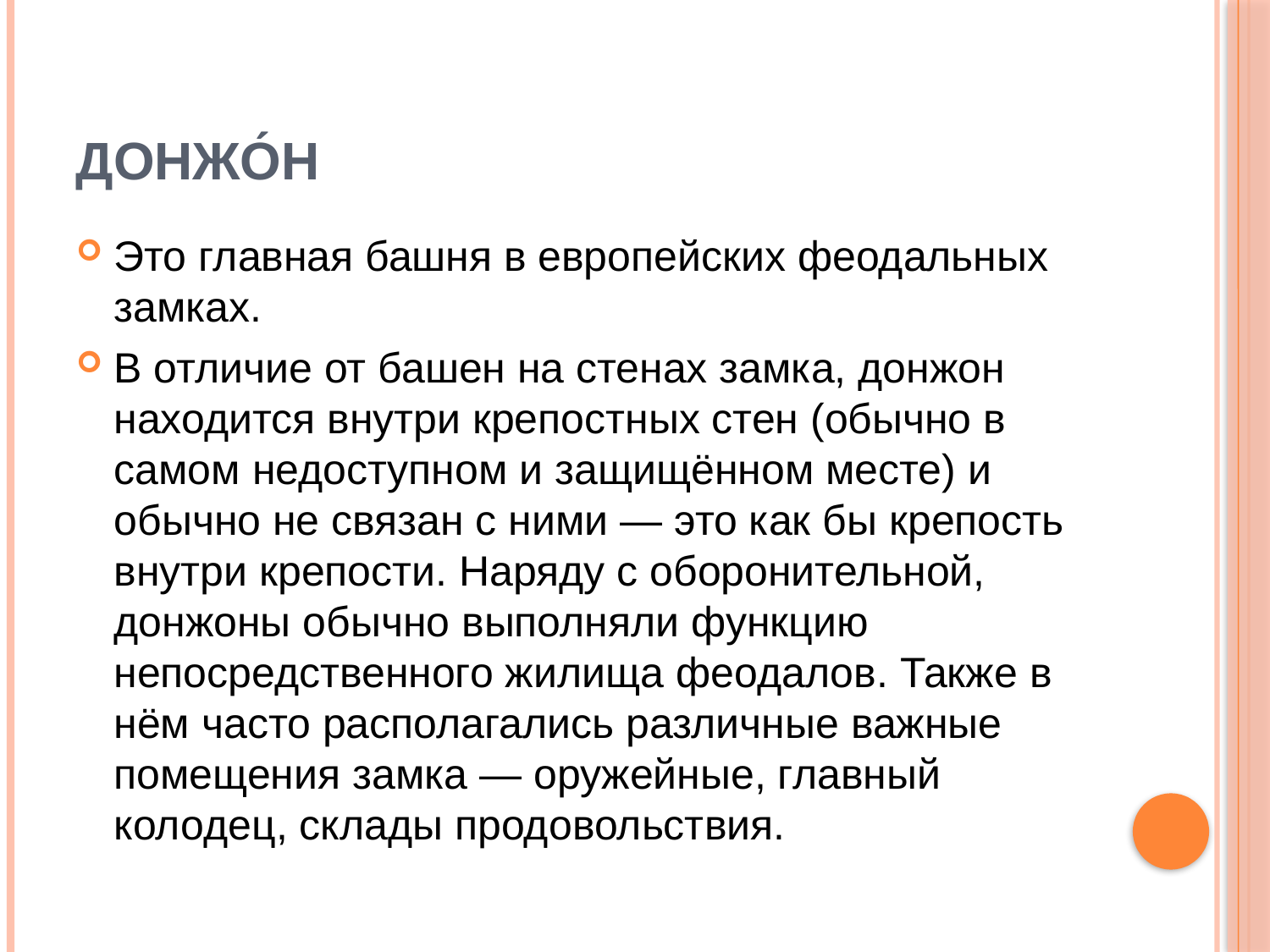

# Донжо́н
Это главная башня в европейских феодальных замках.
В отличие от башен на стенах замка, донжон находится внутри крепостных стен (обычно в самом недоступном и защищённом месте) и обычно не связан с ними — это как бы крепость внутри крепости. Наряду с оборонительной, донжоны обычно выполняли функцию непосредственного жилища феодалов. Также в нём часто располагались различные важные помещения замка — оружейные, главный колодец, склады продовольствия.